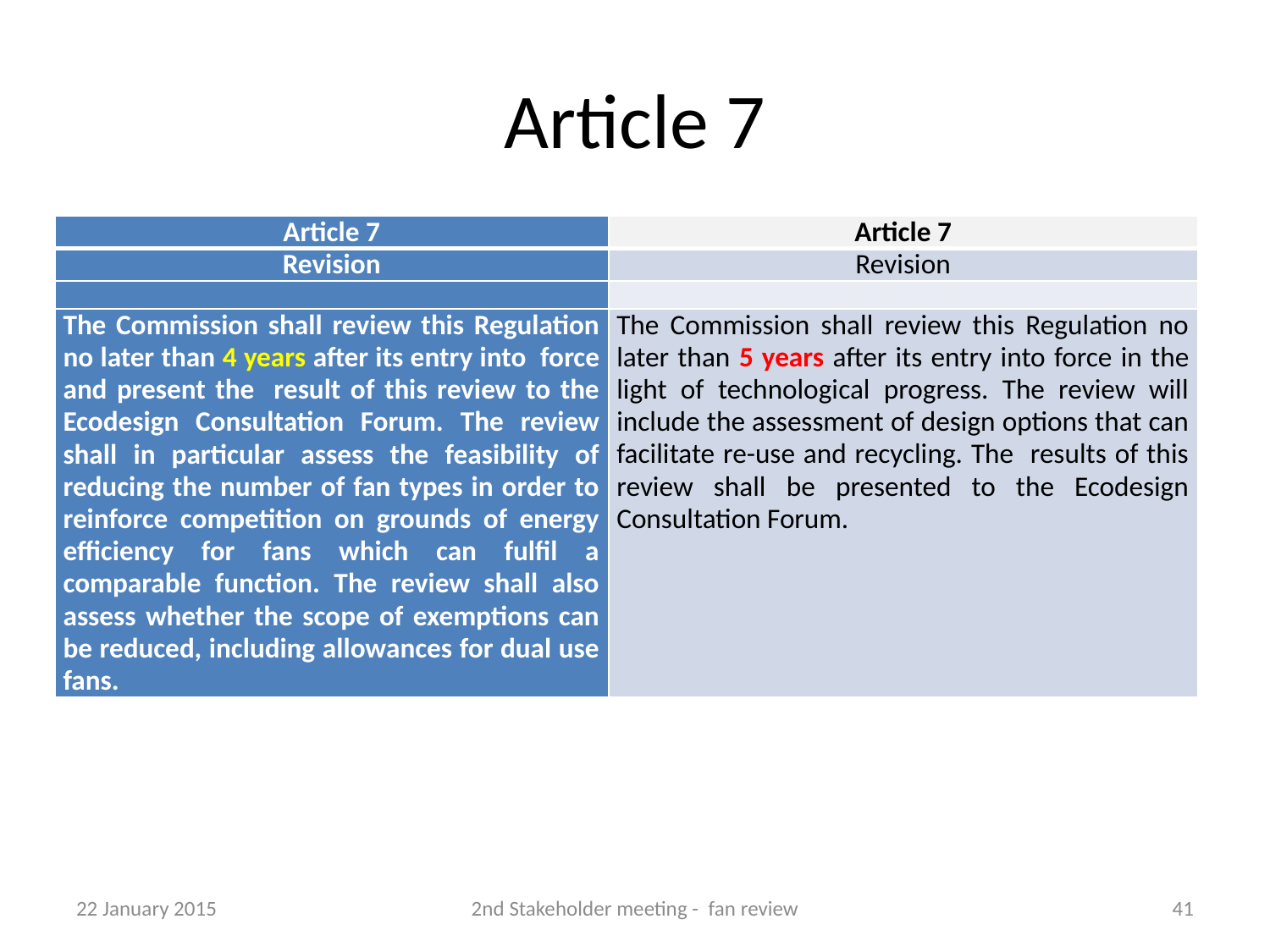

# Article 7
| Article 7 | Article 7 |
| --- | --- |
| Revision | Revision |
|  |  |
| The Commission shall review this Regulation no later than 4 years after its entry into force and present the result of this review to the Ecodesign Consultation Forum. The review shall in particular assess the feasibility of reducing the number of fan types in order to reinforce competition on grounds of energy efficiency for fans which can fulfil a comparable function. The review shall also assess whether the scope of exemptions can be reduced, including allowances for dual use fans. | The Commission shall review this Regulation no later than 5 years after its entry into force in the light of technological progress. The review will include the assessment of design options that can facilitate re-use and recycling. The results of this review shall be presented to the Ecodesign Consultation Forum. |
22 January 2015
2nd Stakeholder meeting -  fan review
41